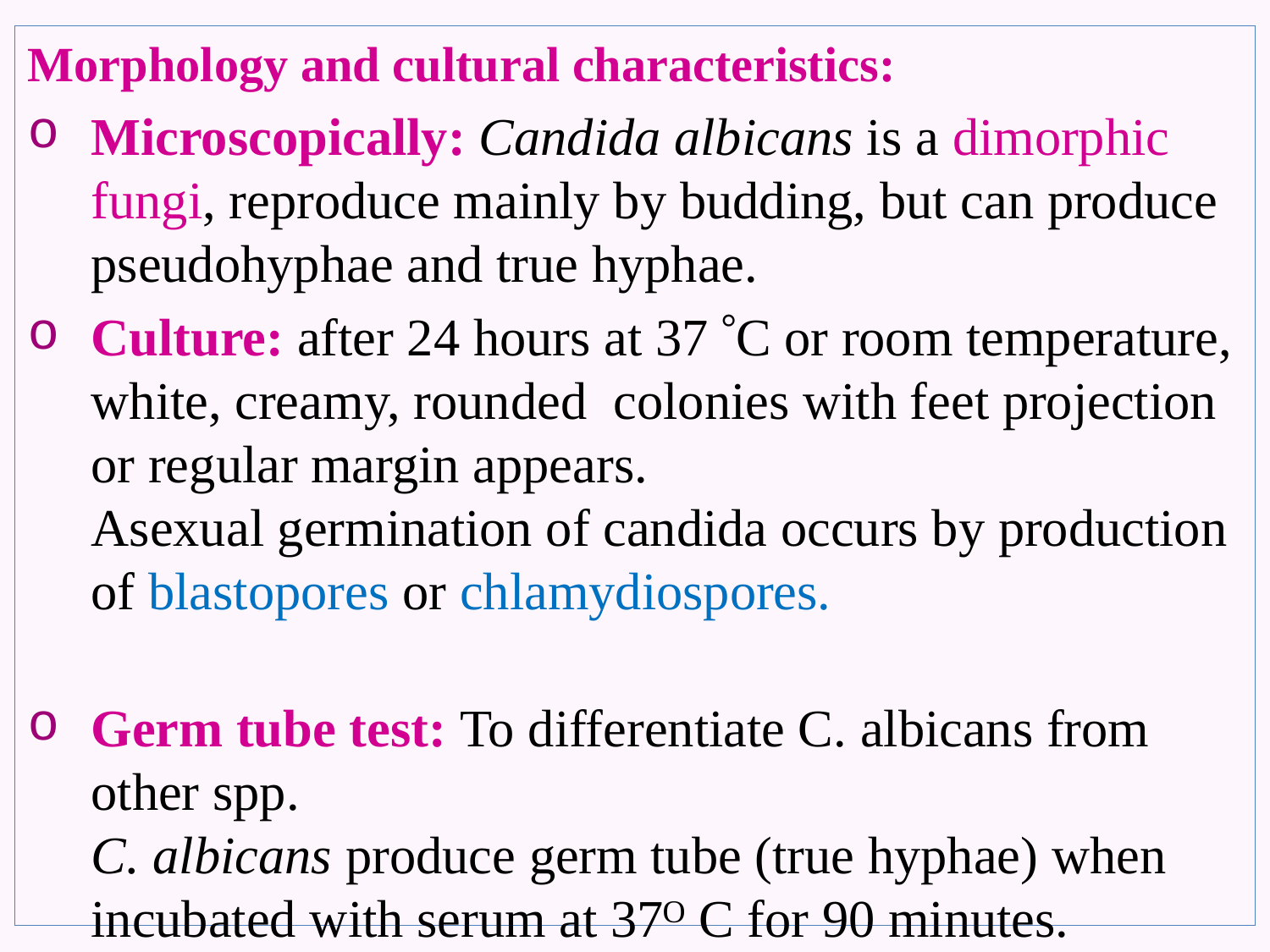

Morphology and cultural characteristics:
Microscopically: Candida albicans is a dimorphic fungi, reproduce mainly by budding, but can produce pseudohyphae and true hyphae.
Culture: after 24 hours at 37 °C or room temperature, white, creamy, rounded  colonies with feet projection or regular margin appears.                                          Asexual germination of candida occurs by production of blastopores or chlamydiospores.
Germ tube test: To differentiate C. albicans from other spp.                                                                     C. albicans produce germ tube (true hyphae) when incubated with serum at 37ᴼ C for 90 minutes.